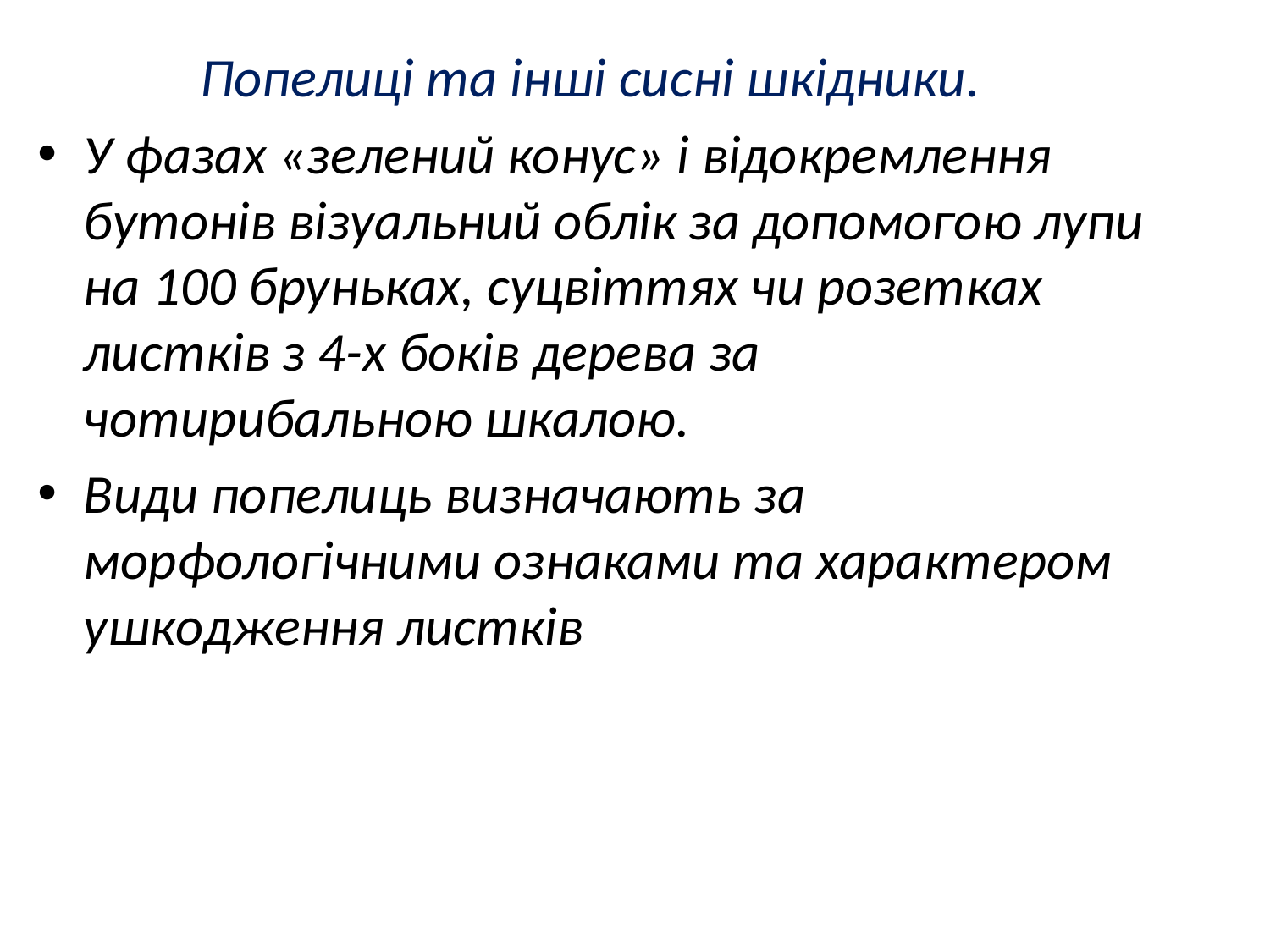

Попелиці та інші сисні шкідники.
У фазах «зелений конус» і відокремлення бутонів візуальний облік за допомогою лупи на 100 бруньках, суцвіттях чи розетках листків з 4-х боків дерева за чотирибальною шкалою.
Види попелиць визначають за морфологічними ознаками та характером ушкодження листків